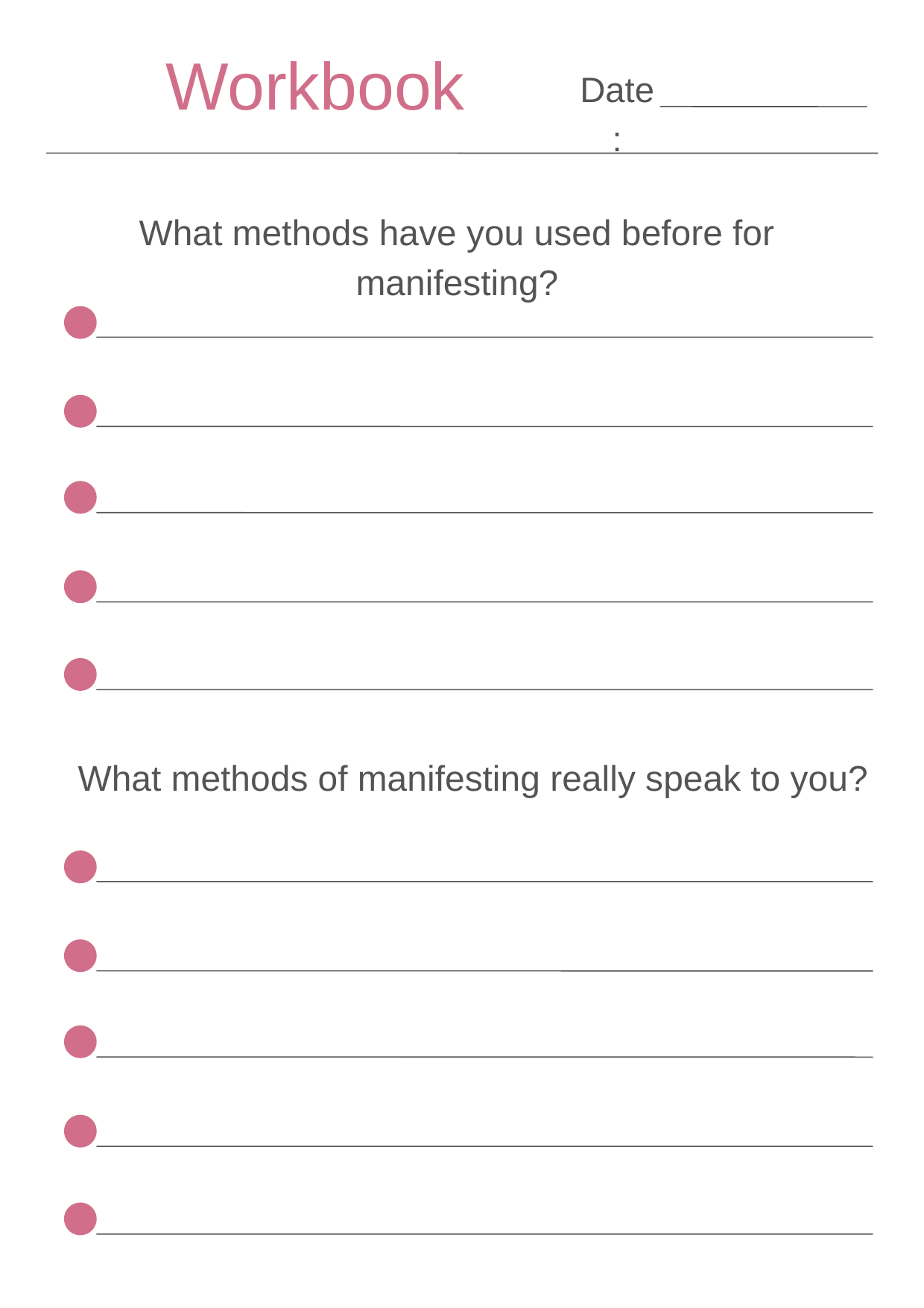

Workbook
Date:

What methods have you used before for manifesting?

What methods of manifesting really speak to you?